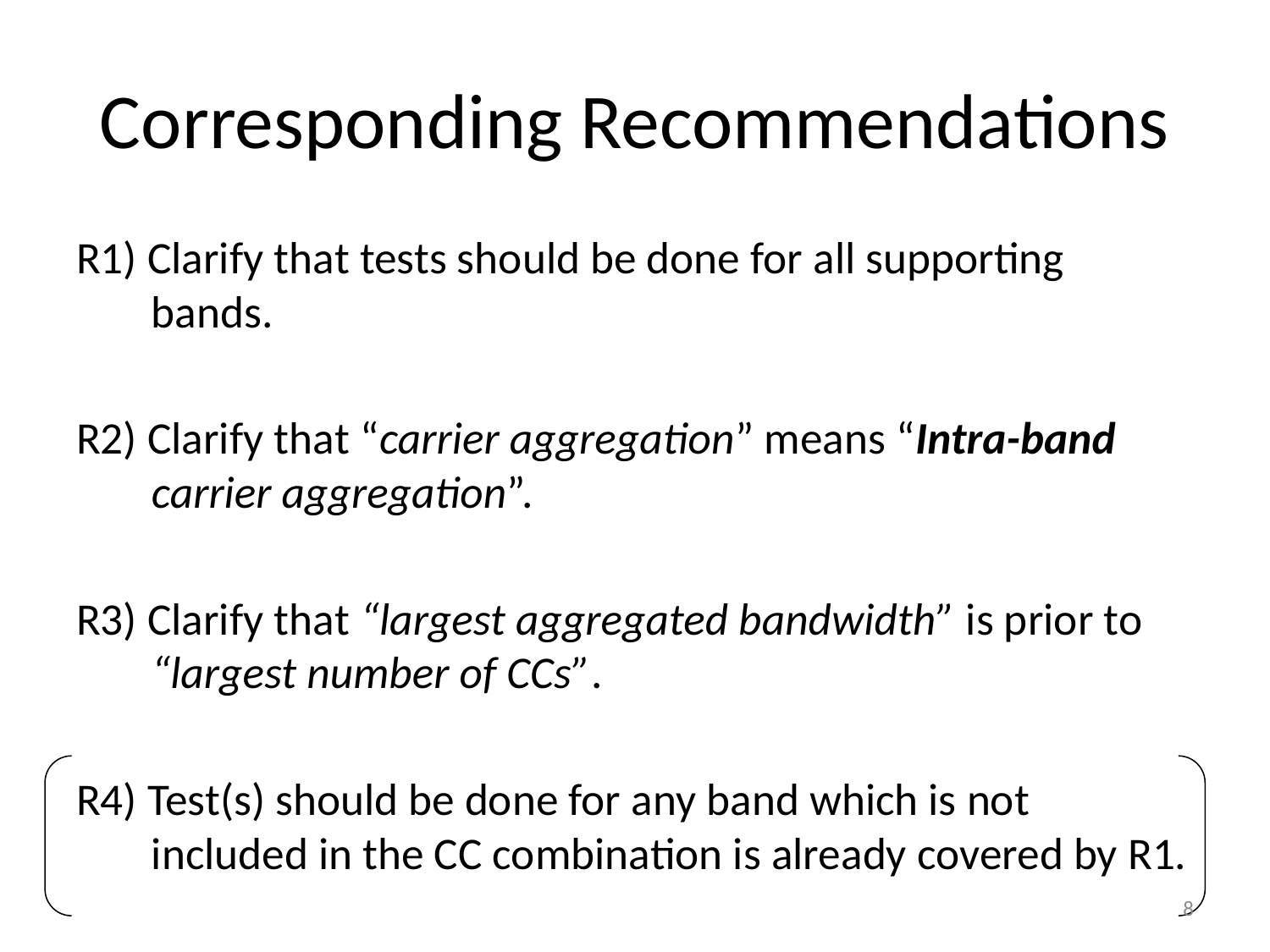

# Corresponding Recommendations
R1) Clarify that tests should be done for all supporting bands.

R2) Clarify that “carrier aggregation” means “Intra-band carrier aggregation”.

R3) Clarify that “largest aggregated bandwidth” is prior to “largest number of CCs”.

R4) Test(s) should be done for any band which is not included in the CC combination is already covered by R1.

8